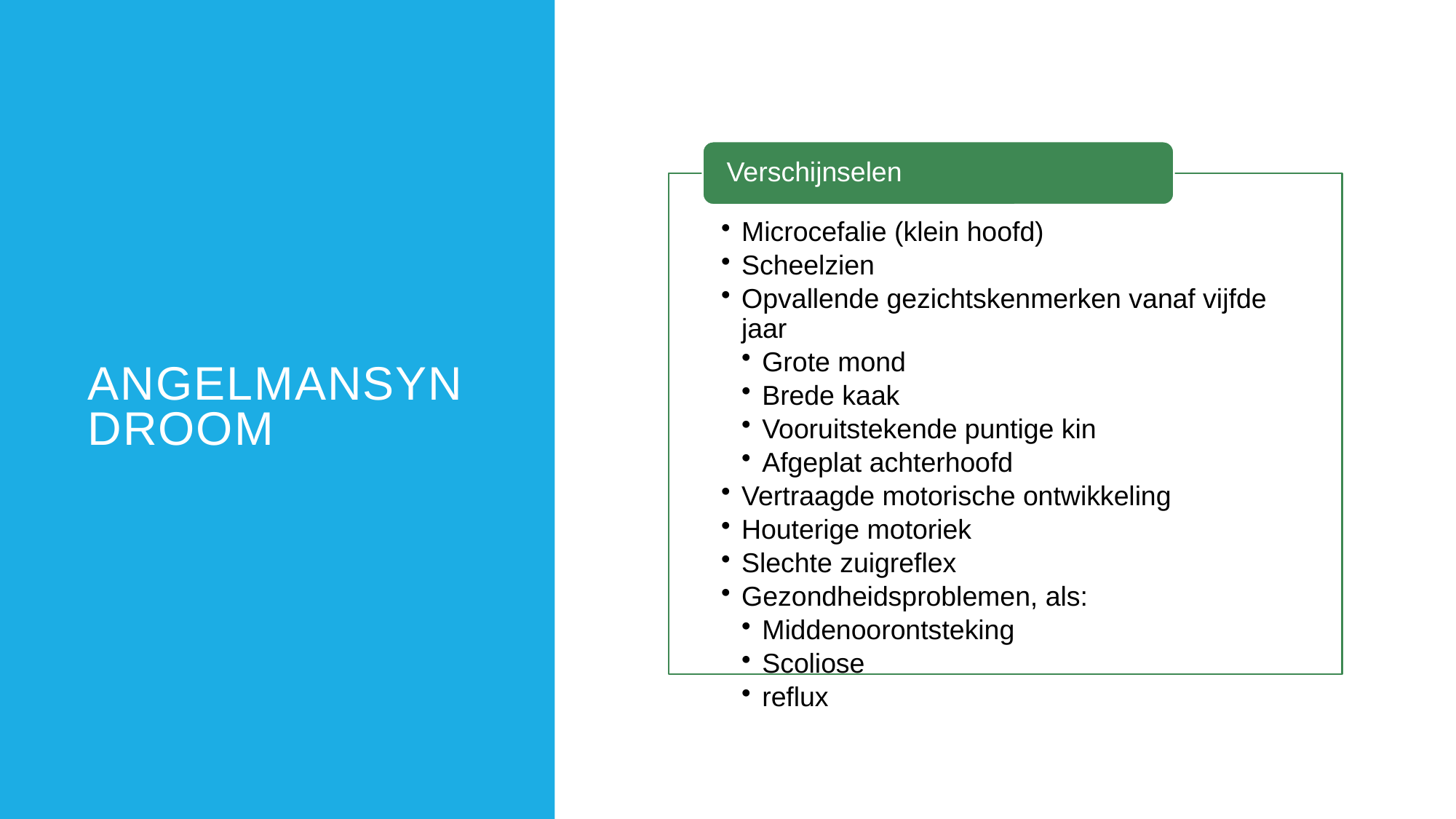

# Angelmansyndroom
Microcefalie (klein hoofd)
Scheelzien
Opvallende gezichtskenmerken vanaf vijfde jaar
Grote mond
Brede kaak
Vooruitstekende puntige kin
Afgeplat achterhoofd
Vertraagde motorische ontwikkeling
Houterige motoriek
Slechte zuigreflex
Gezondheidsproblemen, als:
Middenoorontsteking
Scoliose
reflux
Verschijnselen